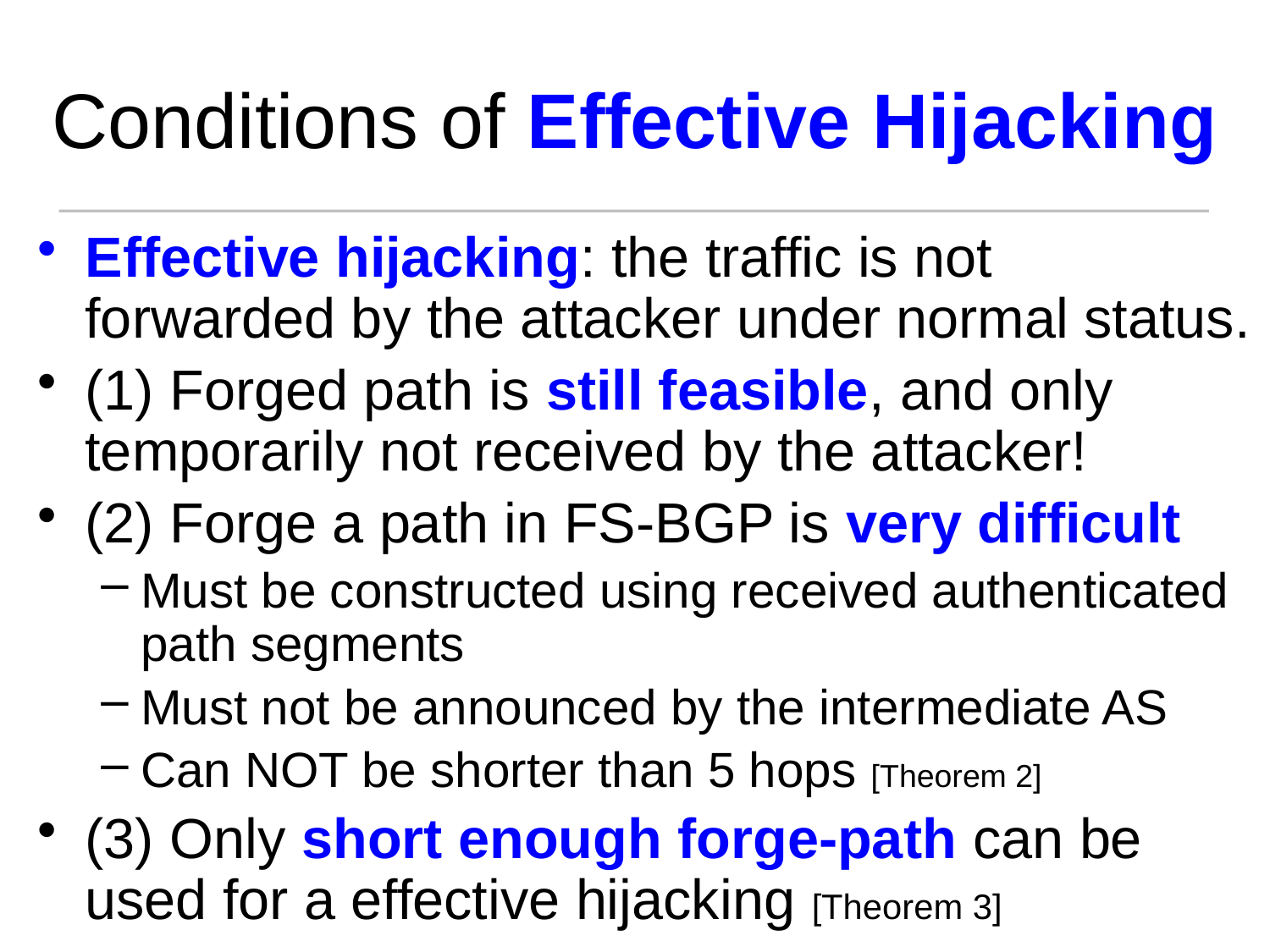

# Conditions of Effective Hijacking
Effective hijacking: the traffic is not forwarded by the attacker under normal status.
(1) Forged path is still feasible, and only temporarily not received by the attacker!
(2) Forge a path in FS-BGP is very difficult
Must be constructed using received authenticated path segments
Must not be announced by the intermediate AS
Can NOT be shorter than 5 hops [Theorem 2]
(3) Only short enough forge-path can be used for a effective hijacking [Theorem 3]
Jul 28, 2011
FS-BGP, THU, 81th IETF
17